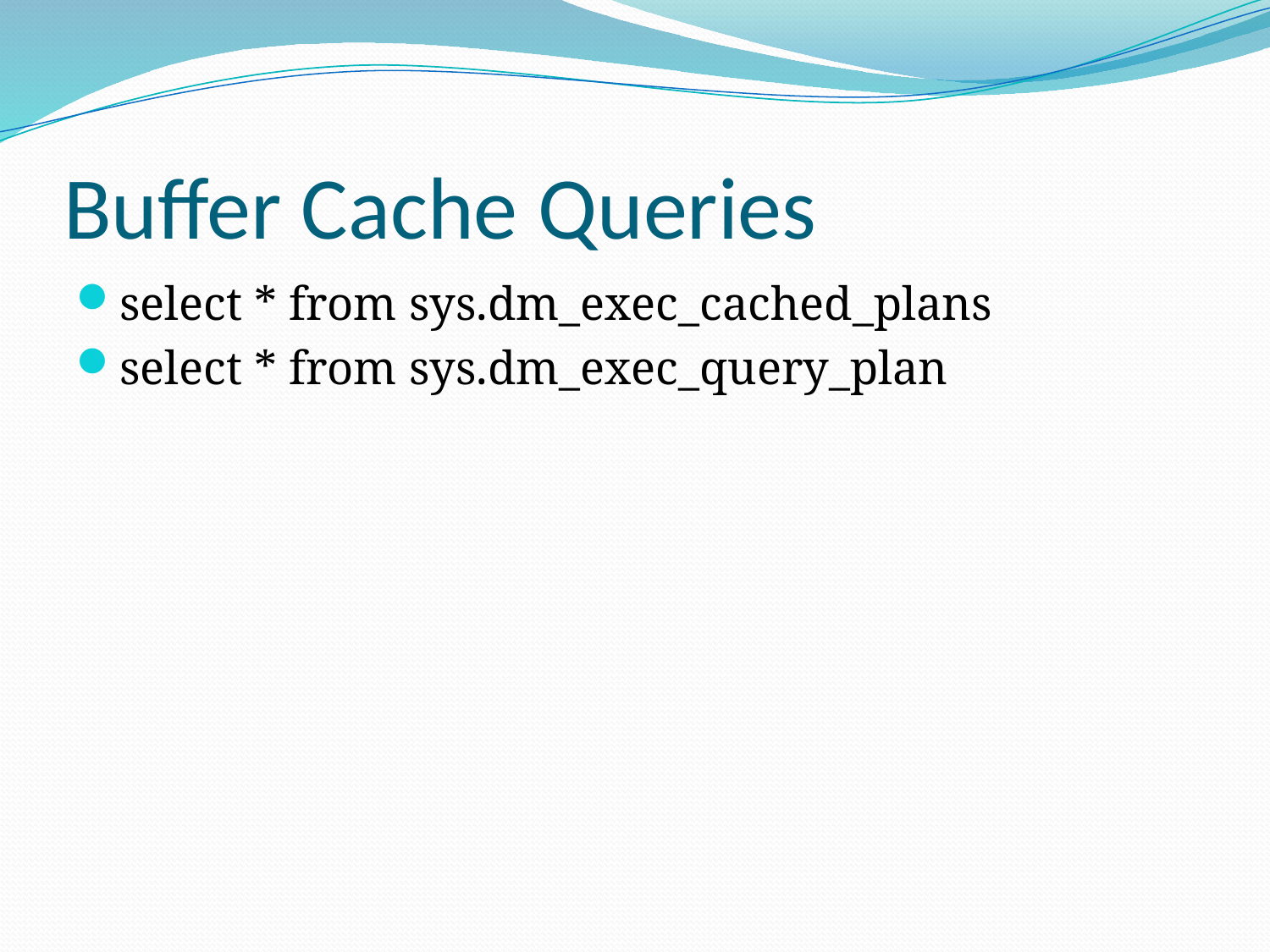

# Buffer Cache Queries
select * from sys.dm_exec_cached_plans
select * from sys.dm_exec_query_plan